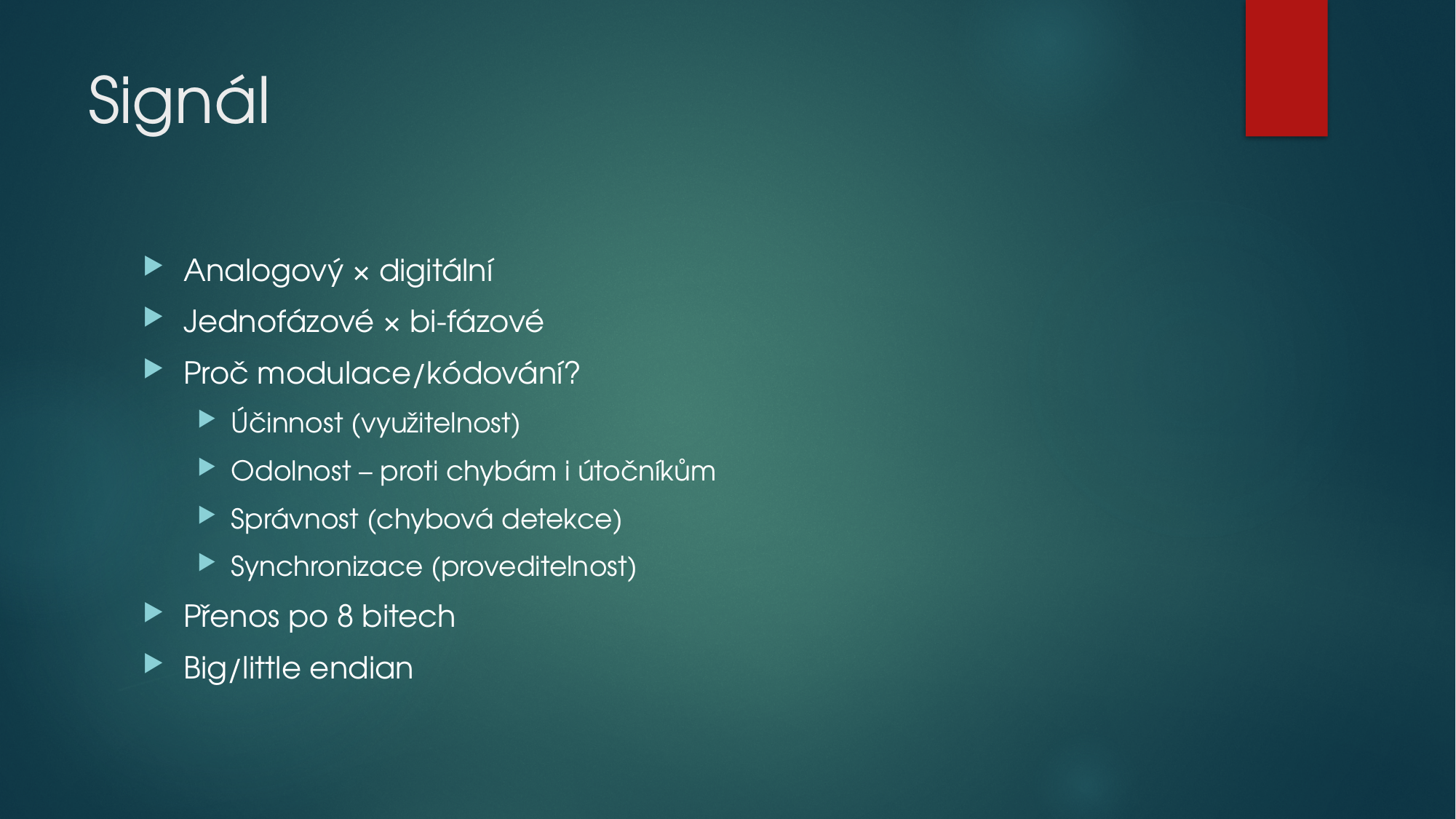

# Signál
Analogový × digitální
Jednofázové × bi-fázové
Proč modulace/kódování?
Účinnost (využitelnost)
Odolnost – proti chybám i útočníkům
Správnost (chybová detekce)
Synchronizace (proveditelnost)
Přenos po 8 bitech
Big/little endian